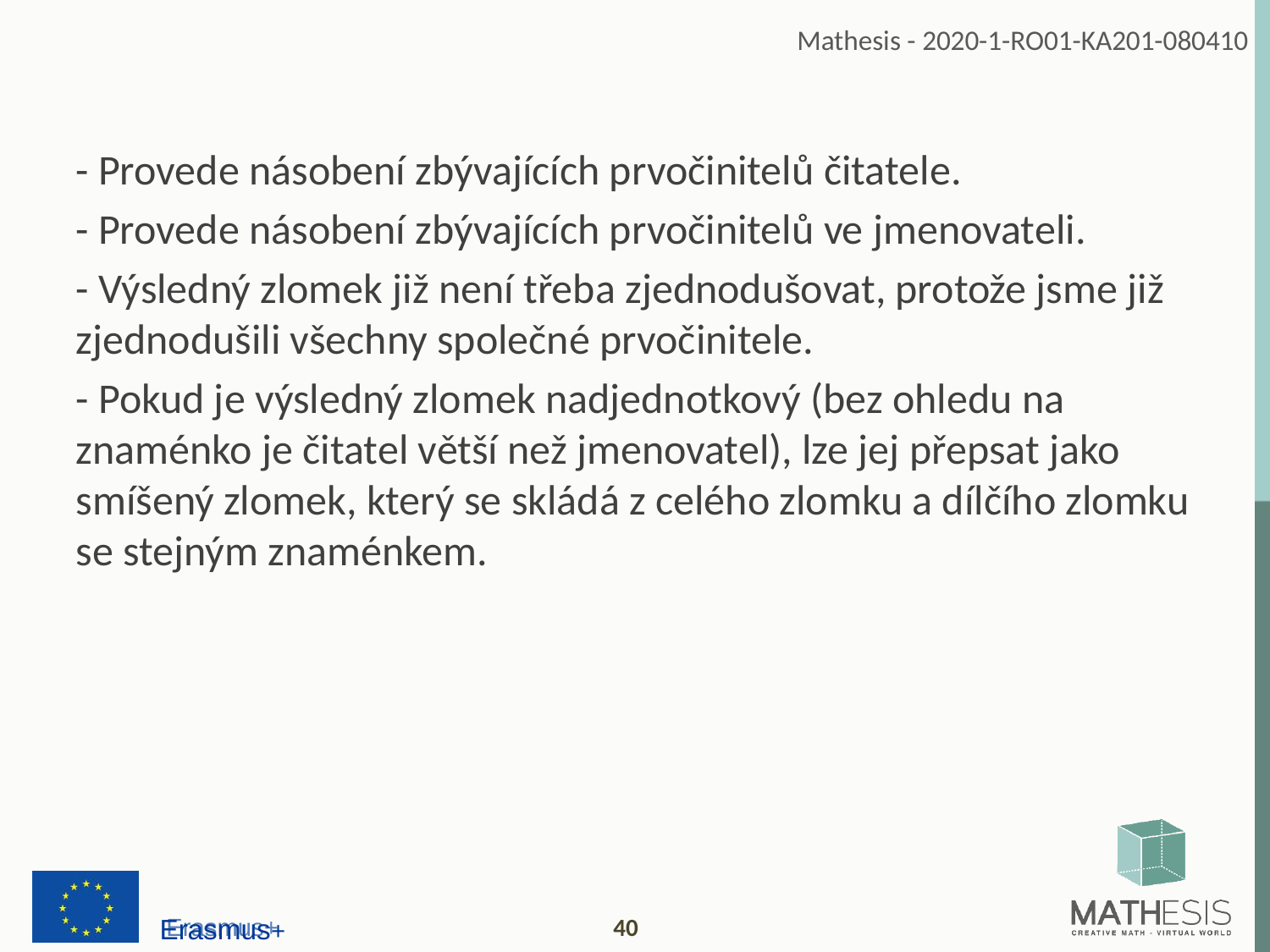

- Provede násobení zbývajících prvočinitelů čitatele.
- Provede násobení zbývajících prvočinitelů ve jmenovateli.
- Výsledný zlomek již není třeba zjednodušovat, protože jsme již zjednodušili všechny společné prvočinitele.
- Pokud je výsledný zlomek nadjednotkový (bez ohledu na znaménko je čitatel větší než jmenovatel), lze jej přepsat jako smíšený zlomek, který se skládá z celého zlomku a dílčího zlomku se stejným znaménkem.